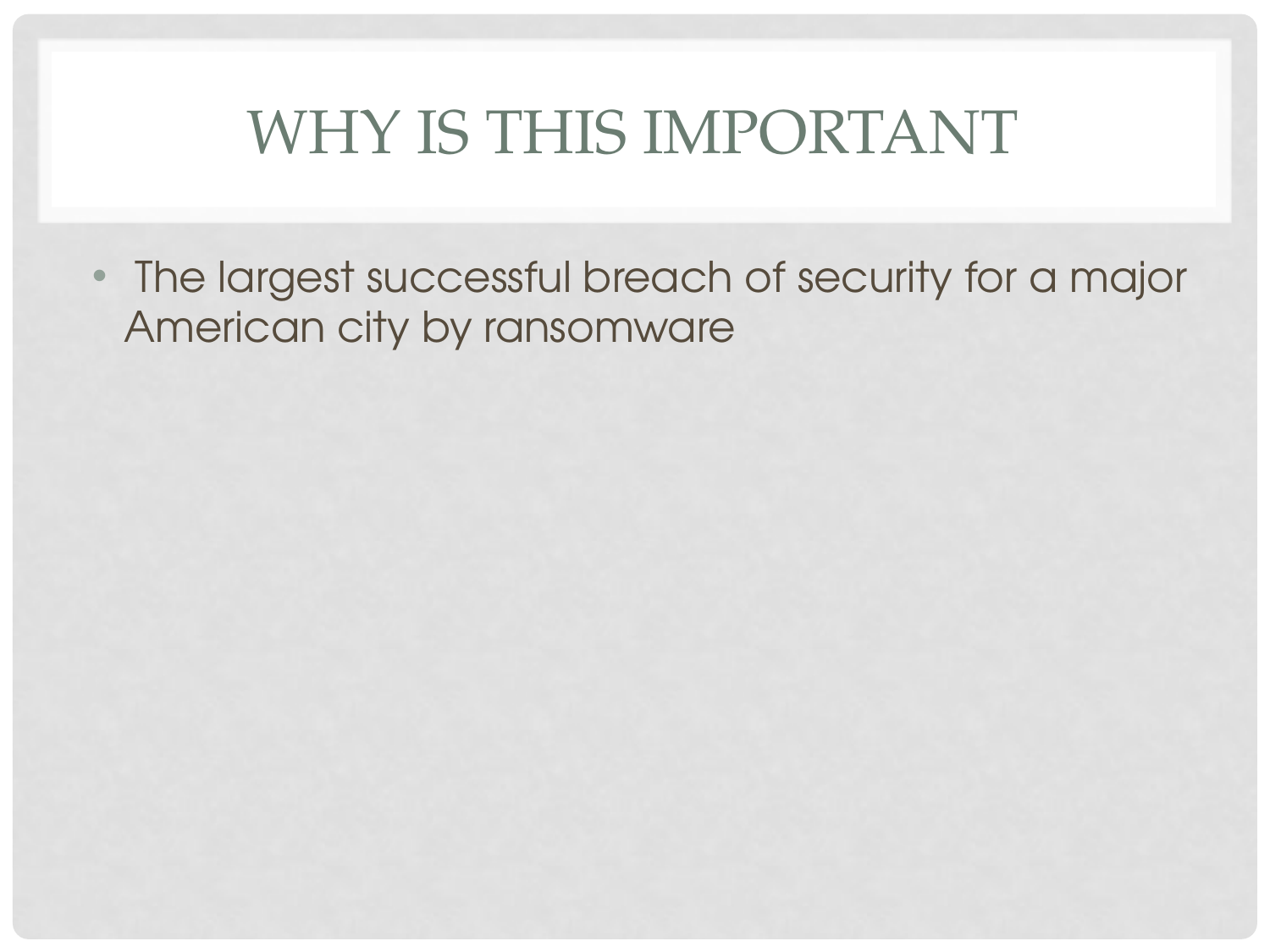

# Why is this important
 The largest successful breach of security for a major American city by ransomware